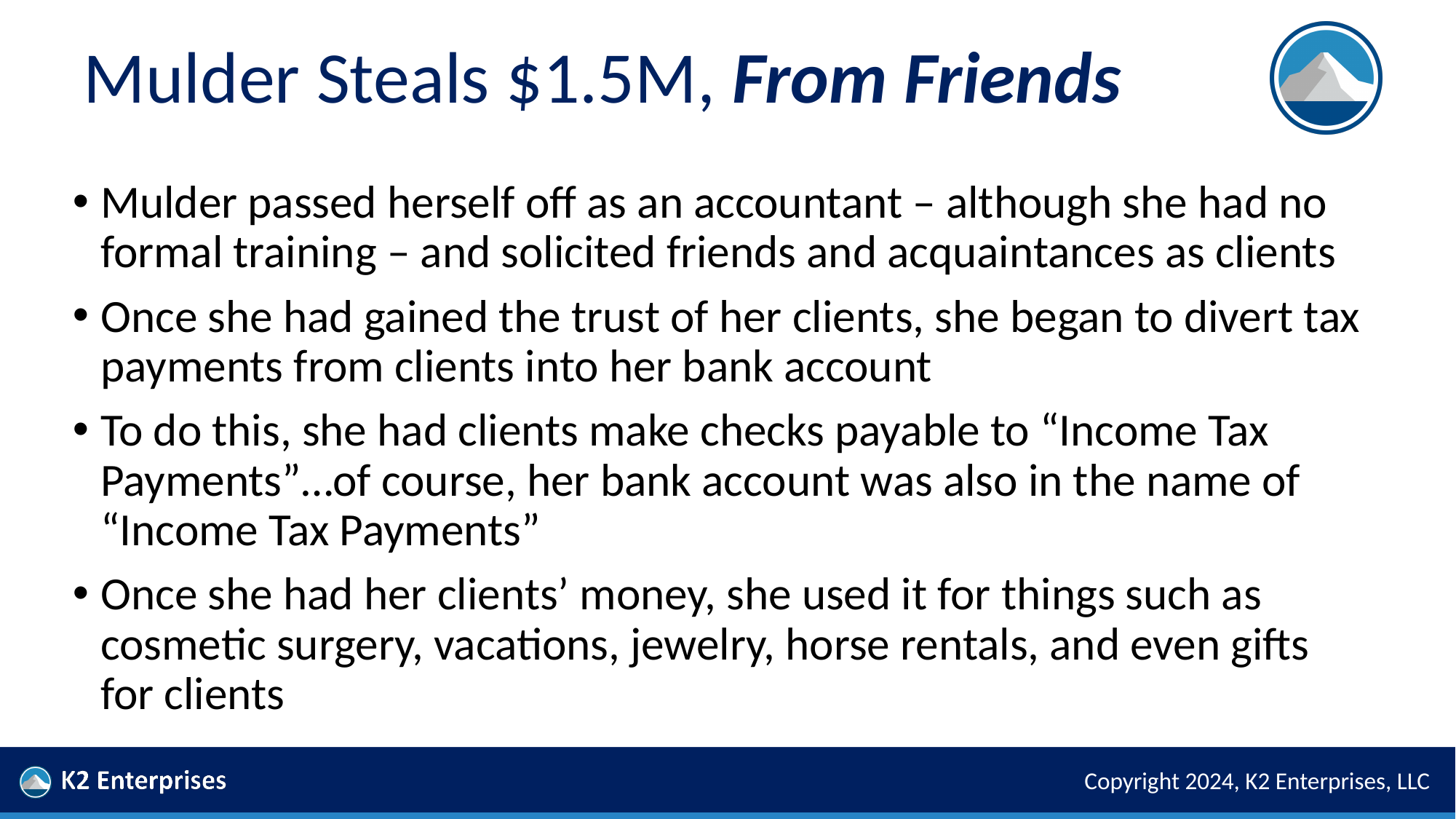

# Mulder Steals $1.5M, From Friends
Mulder passed herself off as an accountant – although she had no formal training – and solicited friends and acquaintances as clients
Once she had gained the trust of her clients, she began to divert tax payments from clients into her bank account
To do this, she had clients make checks payable to “Income Tax Payments”…of course, her bank account was also in the name of “Income Tax Payments”
Once she had her clients’ money, she used it for things such as cosmetic surgery, vacations, jewelry, horse rentals, and even gifts
for clients